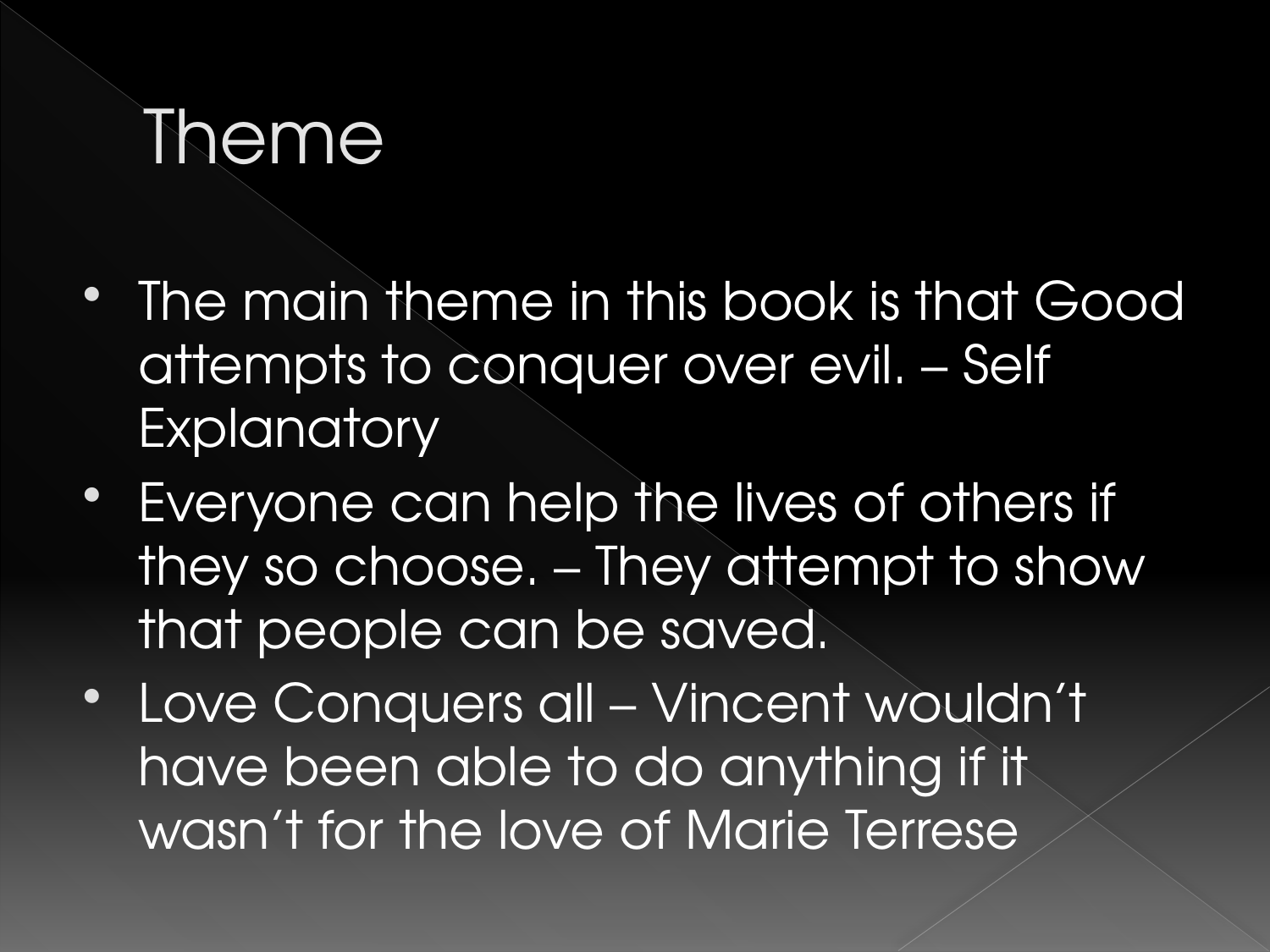

# Theme
The main theme in this book is that Good attempts to conquer over evil. – Self Explanatory
Everyone can help the lives of others if they so choose. – They attempt to show that people can be saved.
Love Conquers all – Vincent wouldn’t have been able to do anything if it wasn’t for the love of Marie Terrese